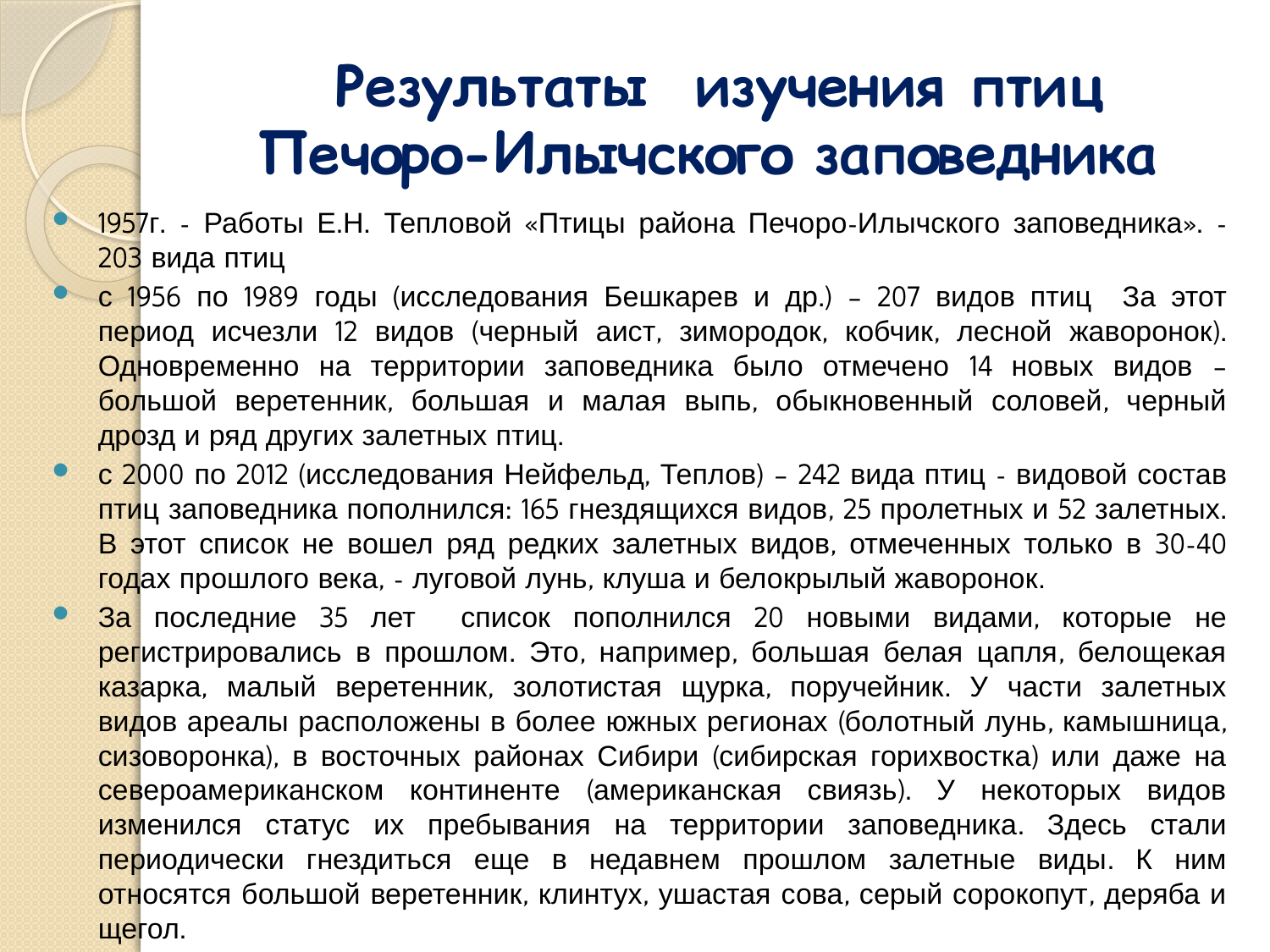

# Результаты  изучения птиц Печоро-Илычского заповедника
1957г. - Работы Е.Н. Тепловой «Птицы района Печоро-Илычского заповедника». - 203 вида птиц
с 1956 по 1989 годы (исследования Бешкарев и др.) – 207 видов птиц  За этот период исчезли 12 видов (черный аист, зимородок, кобчик, лесной жаворонок). Одновременно на территории заповедника было отмечено 14 новых видов – большой веретенник, большая и малая выпь, обыкновенный соловей, черный дрозд и ряд других залетных птиц.
с ​2000 по 2012 (исследования Нейфельд, Теплов) – 242 вида птиц - видовой состав птиц заповедника пополнился: 165 гнездящихся видов, 25 пролетных и 52 залетных. В этот список не вошел ряд редких залетных видов, отмеченных только в 30-40 годах прошлого века, - луговой лунь, клуша и белокрылый жаворонок.
​За последние 35 лет  список пополнился 20 новыми видами, которые не регистрировались в прошлом. Это, например, большая белая цапля, белощекая казарка, малый веретенник, золотистая щурка, поручейник. У части залетных видов ареалы расположены в более южных регионах (болотный лунь, камышница, сизоворонка), в восточных районах Сибири (сибирская горихвостка) или даже на североамериканском континенте (американская свиязь). У некоторых видов изменился статус их пребывания на территории заповедника. Здесь стали периодически гнездиться еще в недавнем прошлом залетные виды. К ним относятся большой веретенник, клинтух, ушастая сова, серый сорокопут, деряба и щегол.